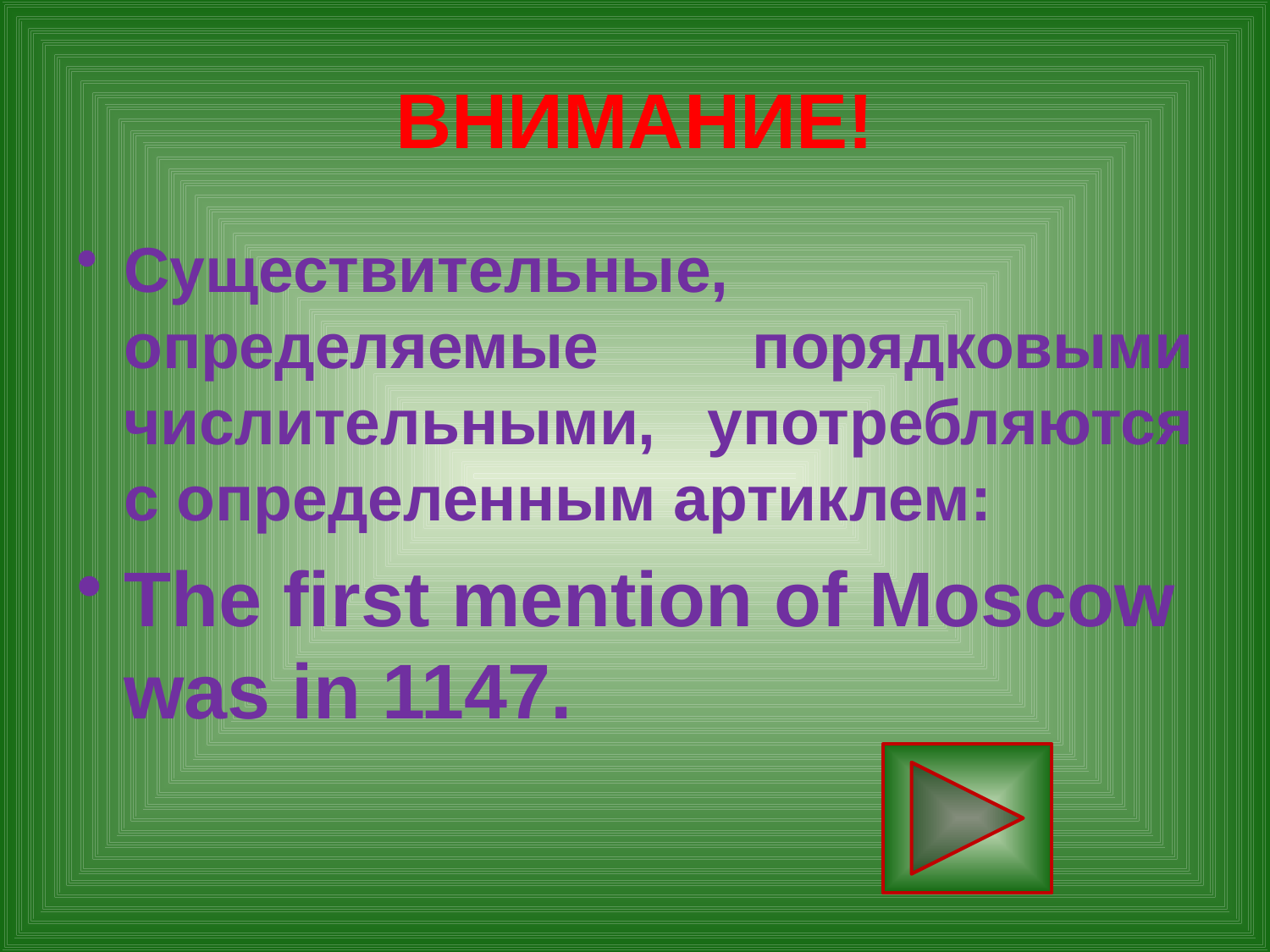

# ВНИМАНИЕ!
Существительные, определяемые порядковыми числительными, употребляются с определенным артиклем:
The first mention of Moscow was in 1147.